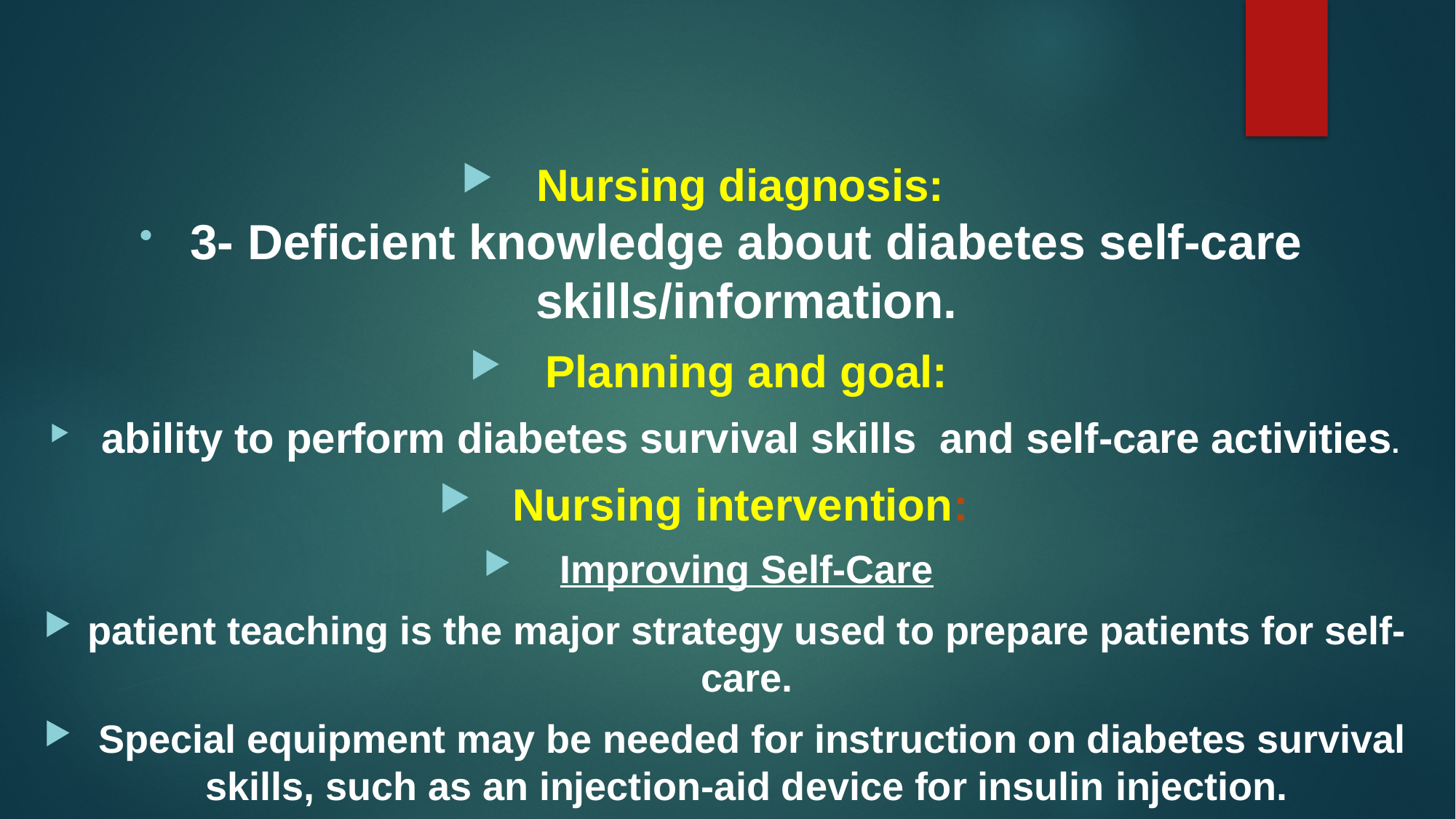

#
Nursing diagnosis:
3- Deficient knowledge about diabetes self-care skills/information.
Planning and goal:
 ability to perform diabetes survival skills  and self-care activities.
Nursing intervention:
Improving Self-Care
patient teaching is the major strategy used to prepare patients for self-care.
 Special equipment may be needed for instruction on diabetes survival skills, such as an injection-aid device for insulin injection.